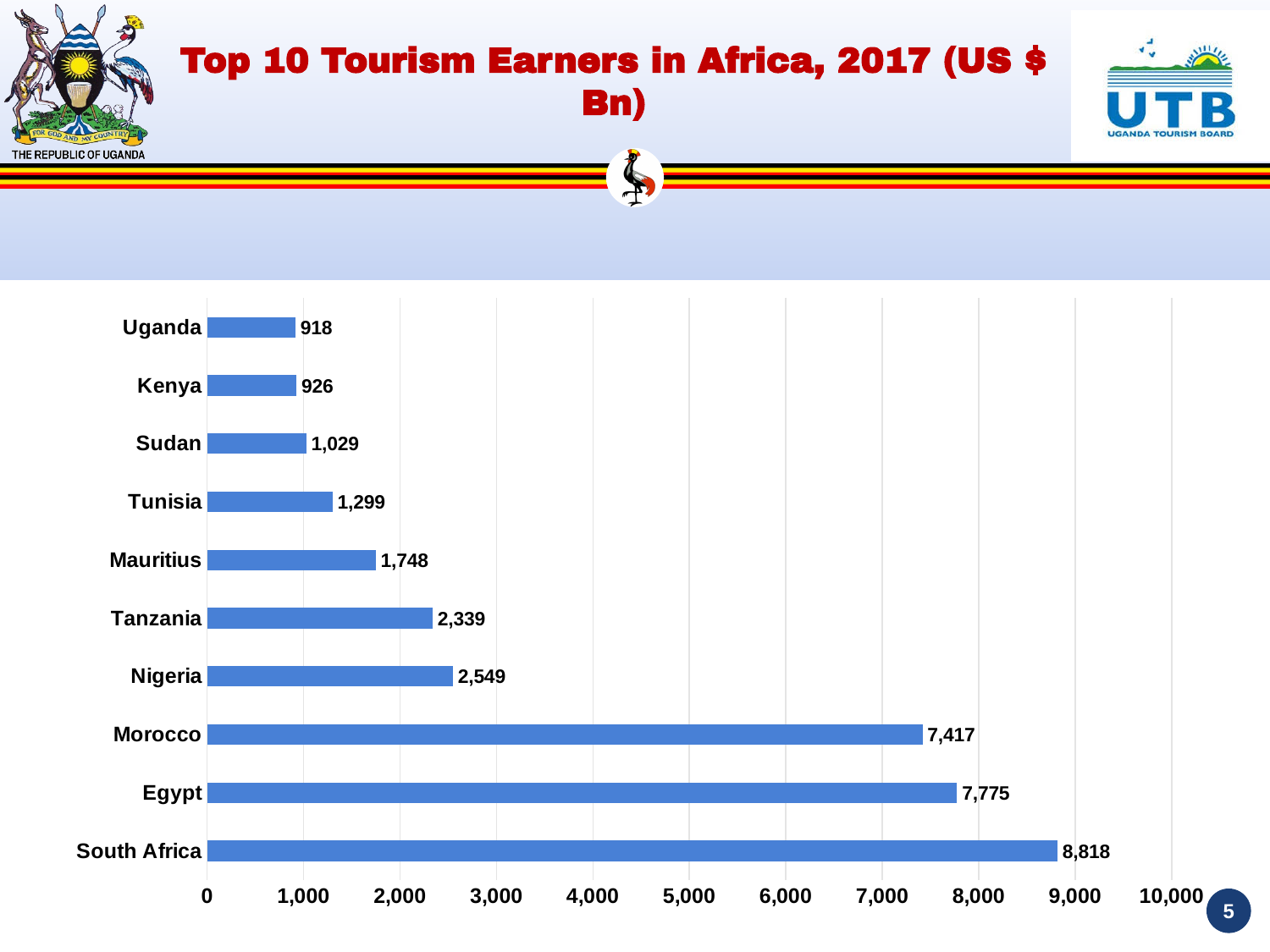

# Top 10 Tourism Earners in Africa, 2017 (US $ Bn)

### Chart

| Category |  |
|---|---|
| South Africa | 8818.0 |
| Egypt | 7775.0 |
| Morocco | 7417.0 |
| Nigeria | 2549.0 |
| Tanzania | 2339.0 |
| Mauritius | 1748.0 |
| Tunisia | 1299.0 |
| Sudan | 1029.0 |
| Kenya | 926.0 |
| Uganda | 918.0 |
5